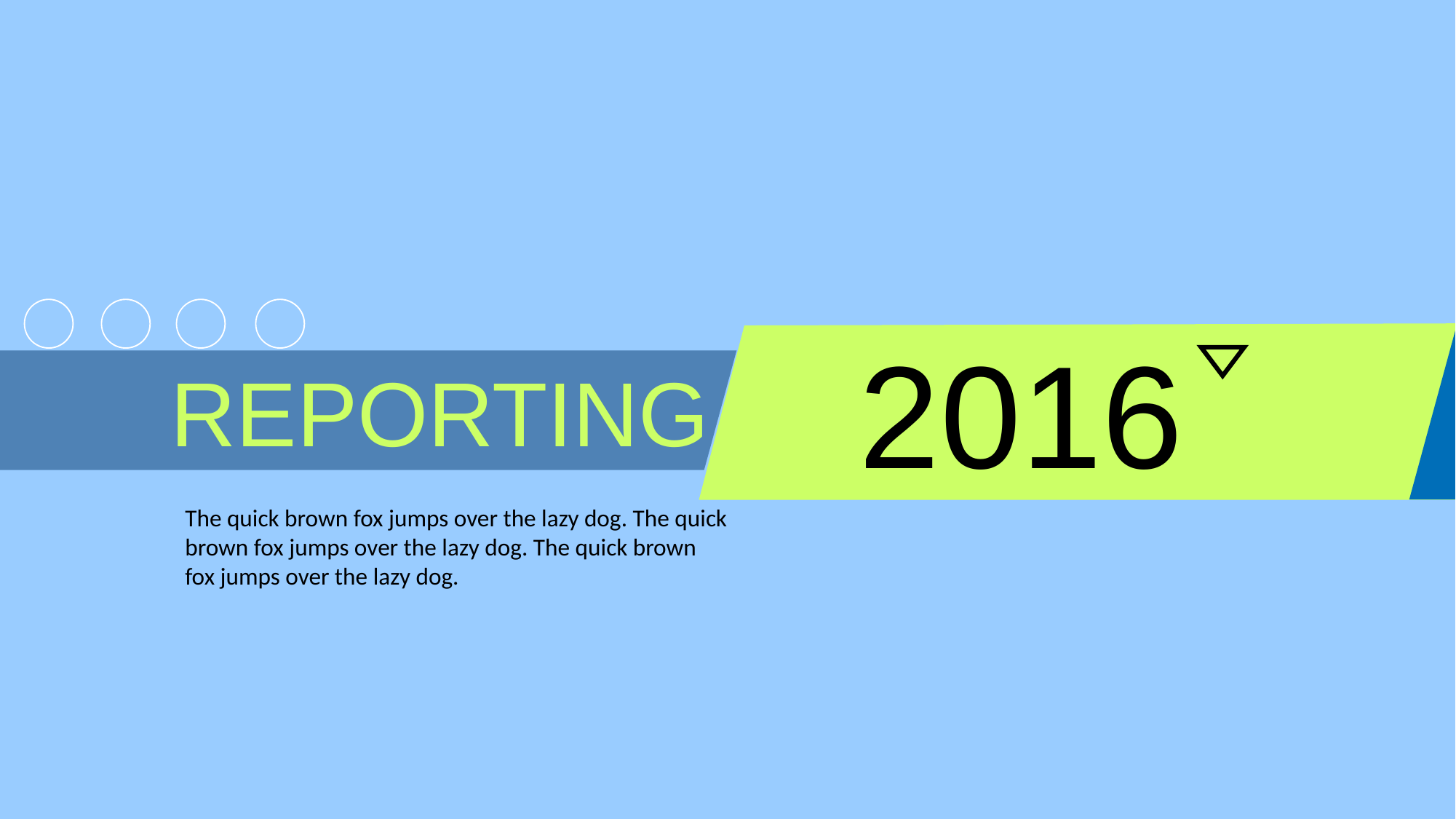

2016

REPORTING
The quick brown fox jumps over the lazy dog. The quick brown fox jumps over the lazy dog. The quick brown fox jumps over the lazy dog.